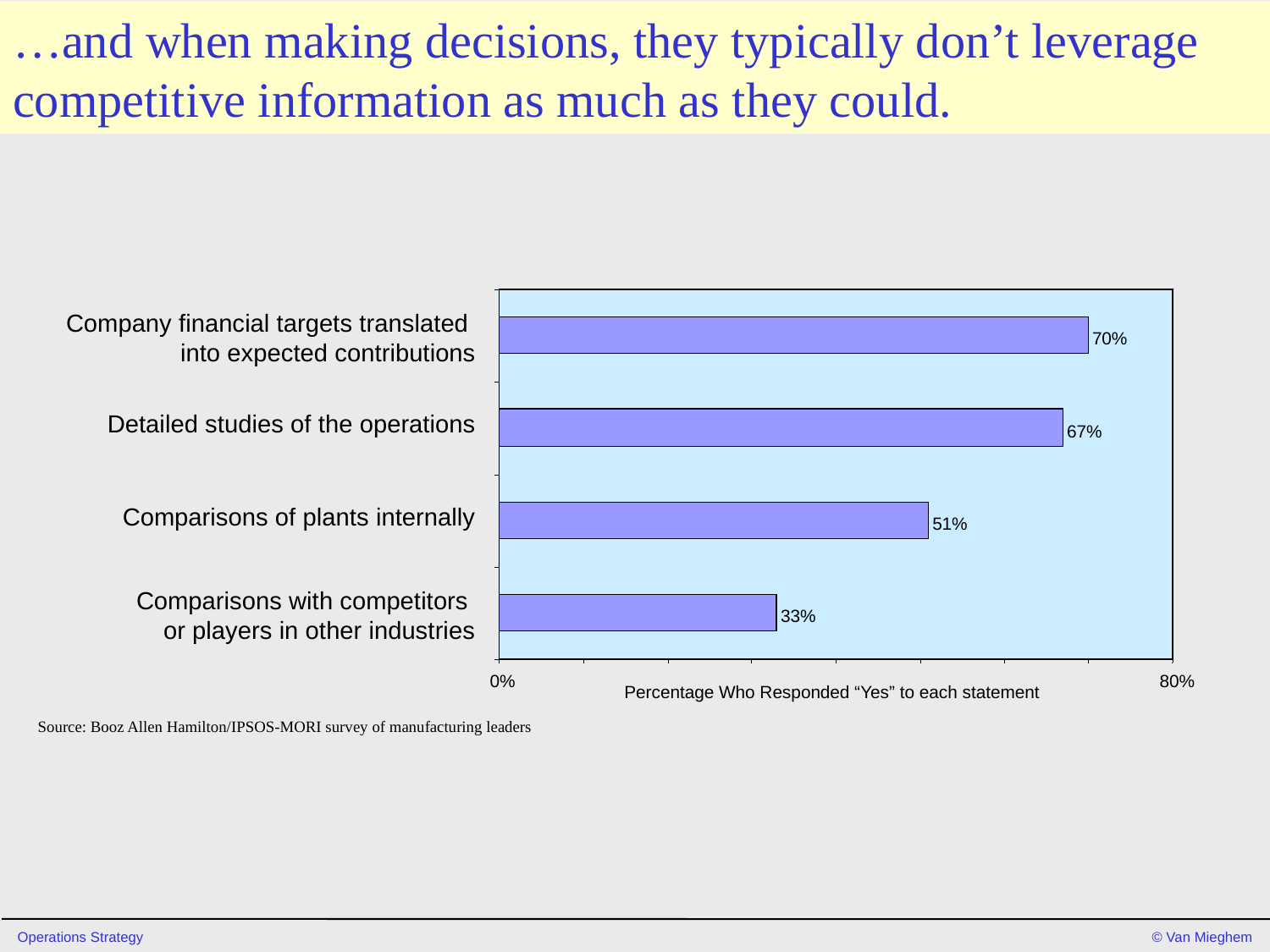

# …and when making decisions, they typically don’t leverage competitive information as much as they could.

70%

67%

51%

33%

0%
80%
Company financial targets translated
into expected contributions
Detailed studies of the operations
Comparisons of plants internally
Comparisons with competitors
or players in other industries
Percentage Who Responded “Yes” to each statement
Source: Booz Allen Hamilton/IPSOS-MORI survey of manufacturing leaders